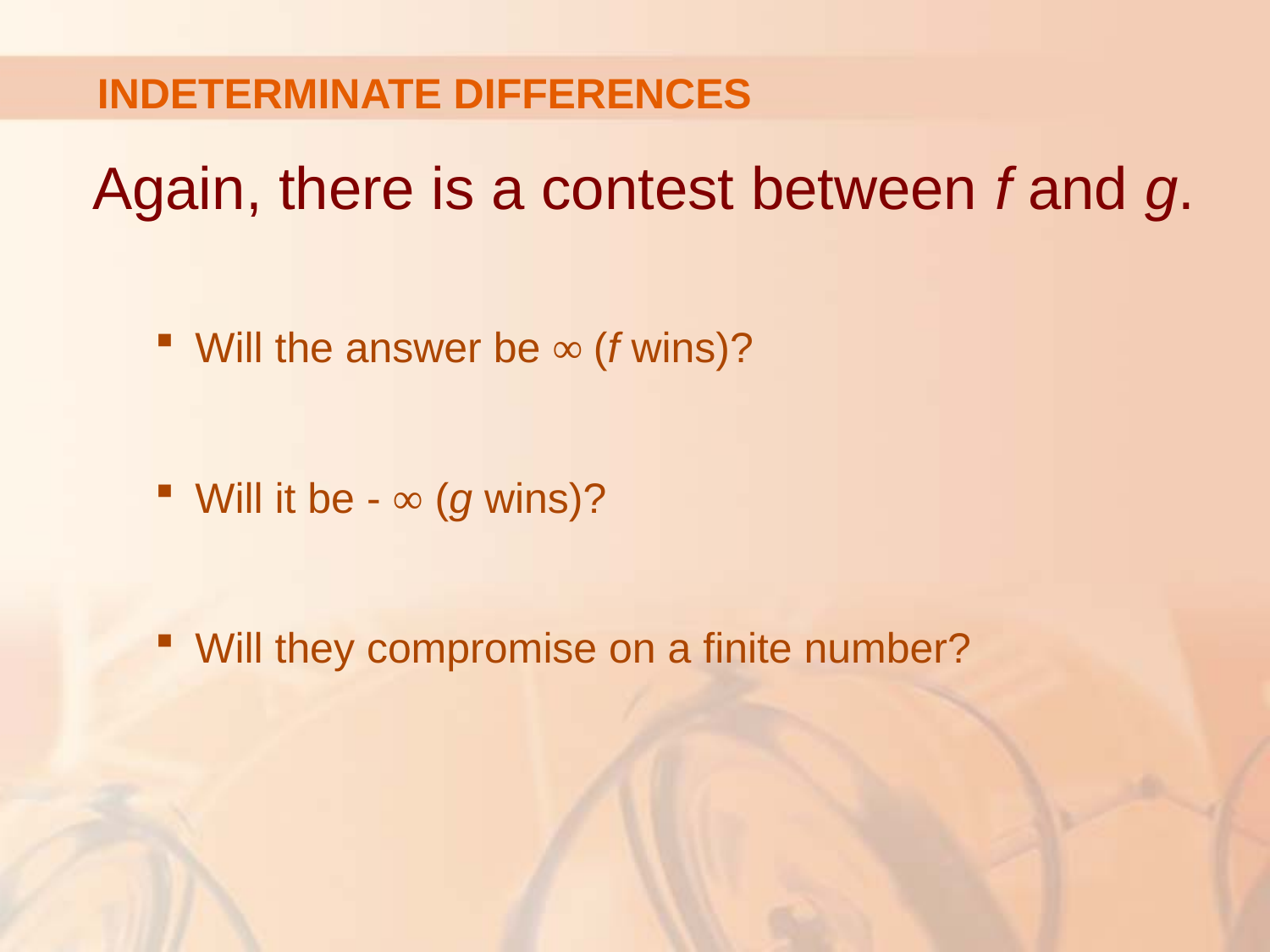

# INDETERMINATE DIFFERENCES
Again, there is a contest between f and g.

Will the answer be ∞ (f wins)?

Will it be - ∞ (g wins)?

Will they compromise on a finite number?